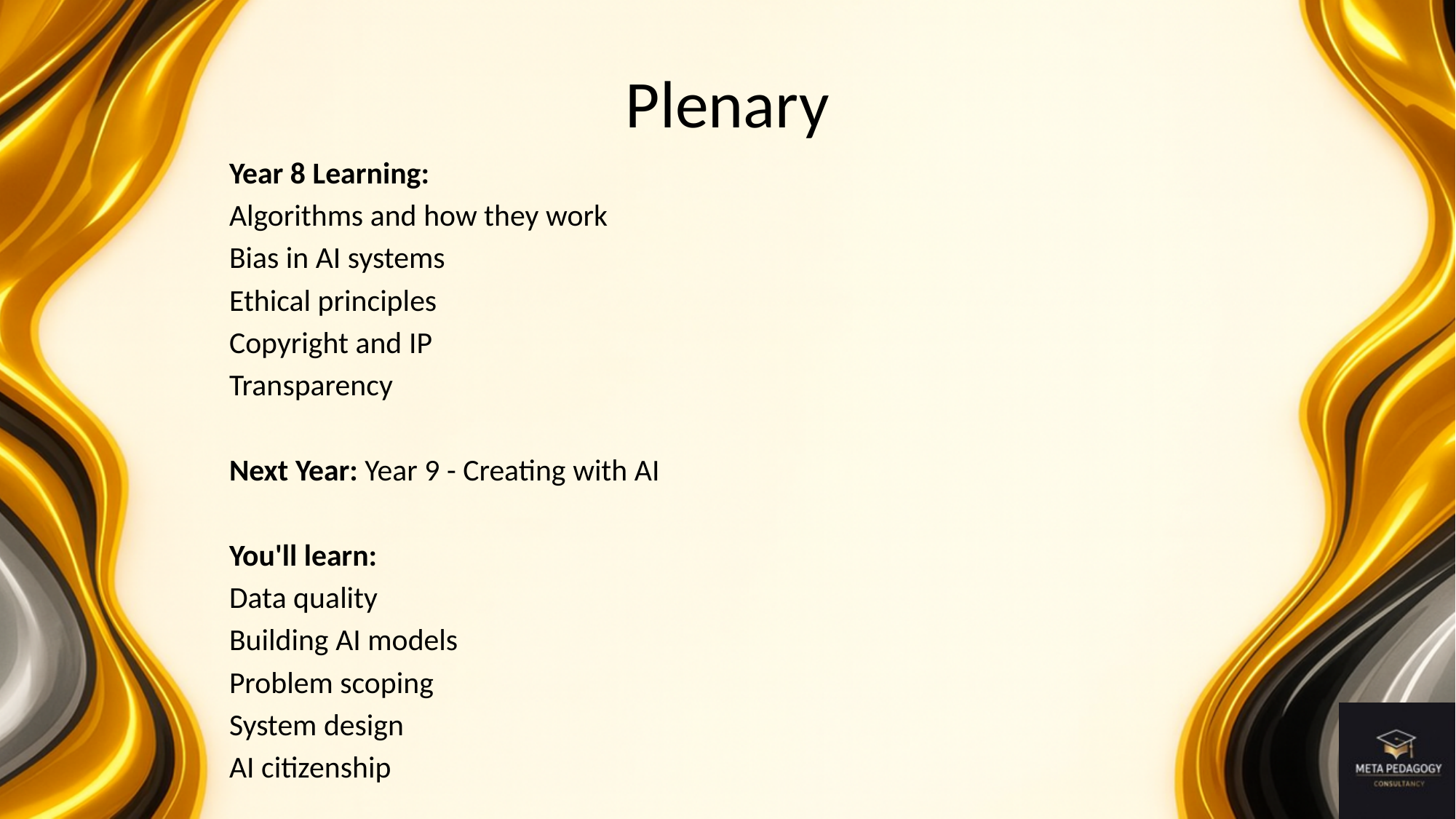

# Plenary
Year 8 Learning:
Algorithms and how they work
Bias in AI systems
Ethical principles
Copyright and IP
Transparency

Next Year: Year 9 - Creating with AI

You'll learn:
Data quality
Building AI models
Problem scoping
System design
AI citizenship